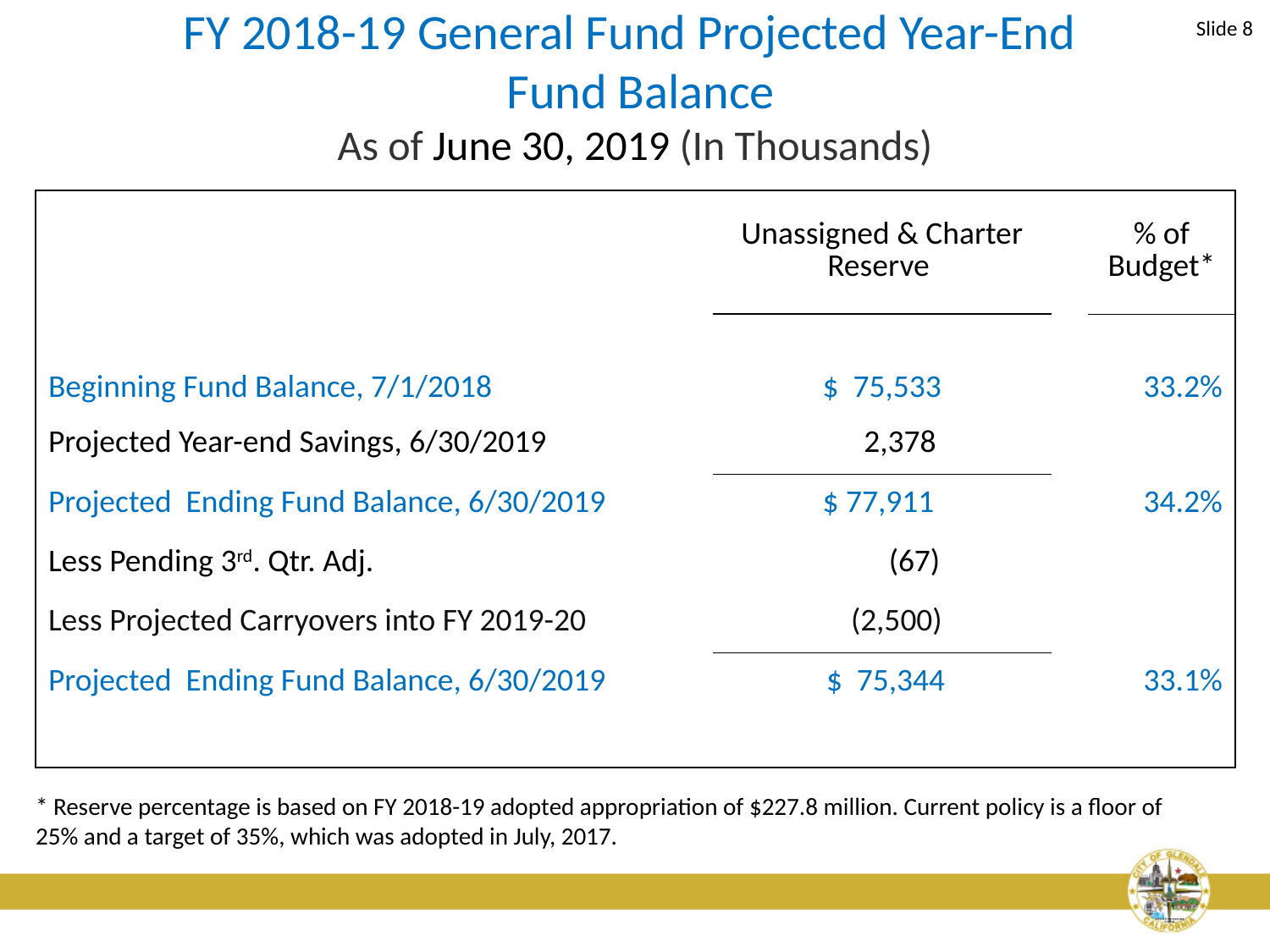

Slide 8
FY 2018-19 General Fund Projected Year-End
 Fund Balance
As of June 30, 2019 (In Thousands)
|  |  | Unassigned & Charter Reserve |  | % of Budget\* |
| --- | --- | --- | --- | --- |
|  |  |  |  |  |
| Beginning Fund Balance, 7/1/2018 |  | $ 75,533 |  | 33.2% |
| Projected Year-end Savings, 6/30/2019 |  | 2,378 |  |  |
| Projected Ending Fund Balance, 6/30/2019 |  | $ 77,911 |  | 34.2% |
| Less Pending 3rd. Qtr. Adj. |  | (67) |  |  |
| Less Projected Carryovers into FY 2019-20 |  | (2,500) |  |  |
| Projected Ending Fund Balance, 6/30/2019 |  | $ 75,344 |  | 33.1% |
|  |  |  |  |  |
* Reserve percentage is based on FY 2018-19 adopted appropriation of $227.8 million. Current policy is a floor of 25% and a target of 35%, which was adopted in July, 2017.